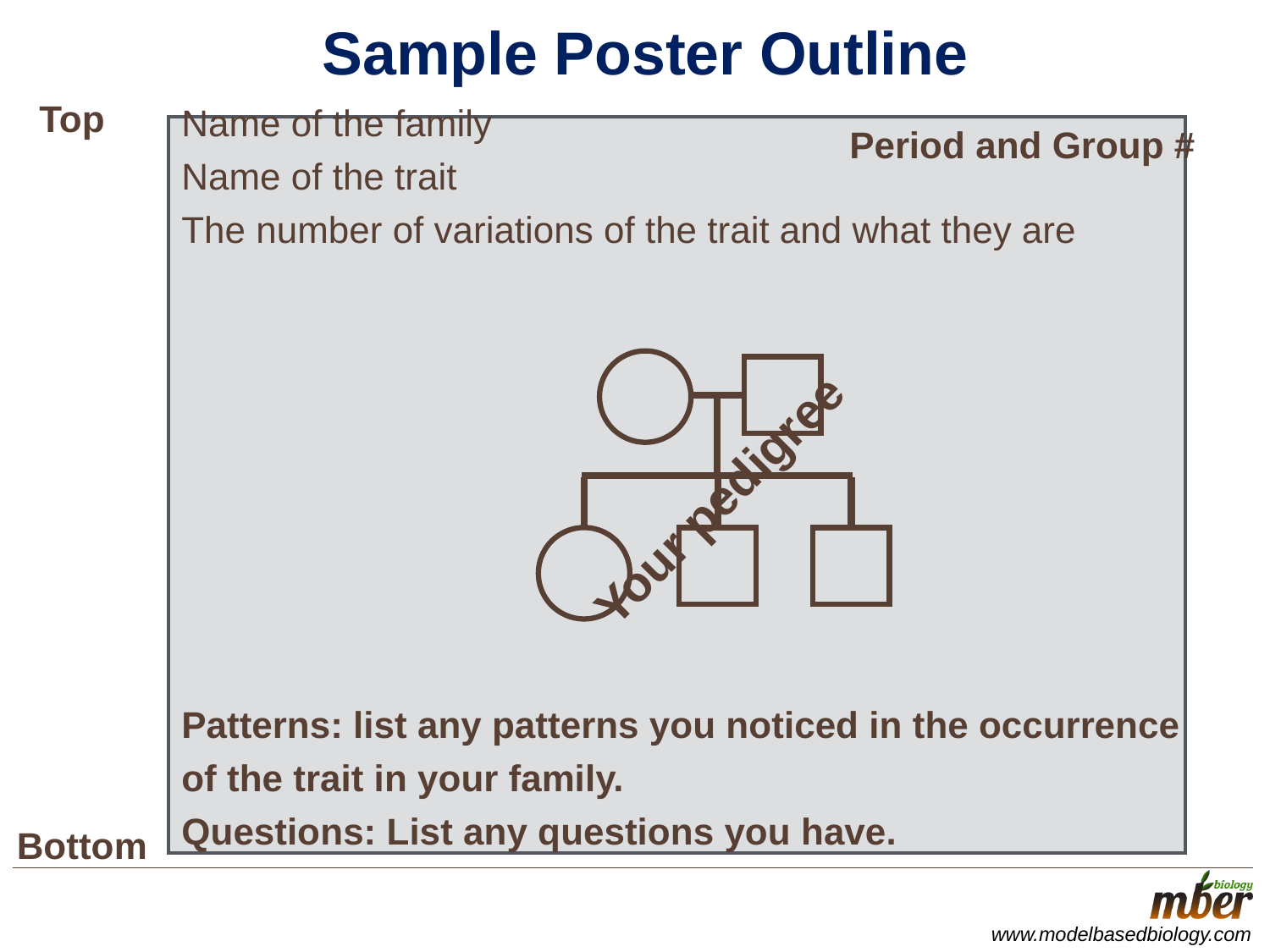

Sample Poster Outline
Top
Period and Group #
Name of the family
Name of the trait
The number of variations of the trait and what they are

Your pedigree
Patterns: list any patterns you noticed in the occurrence of the trait in your family.
Questions: List any questions you have.
Bottom